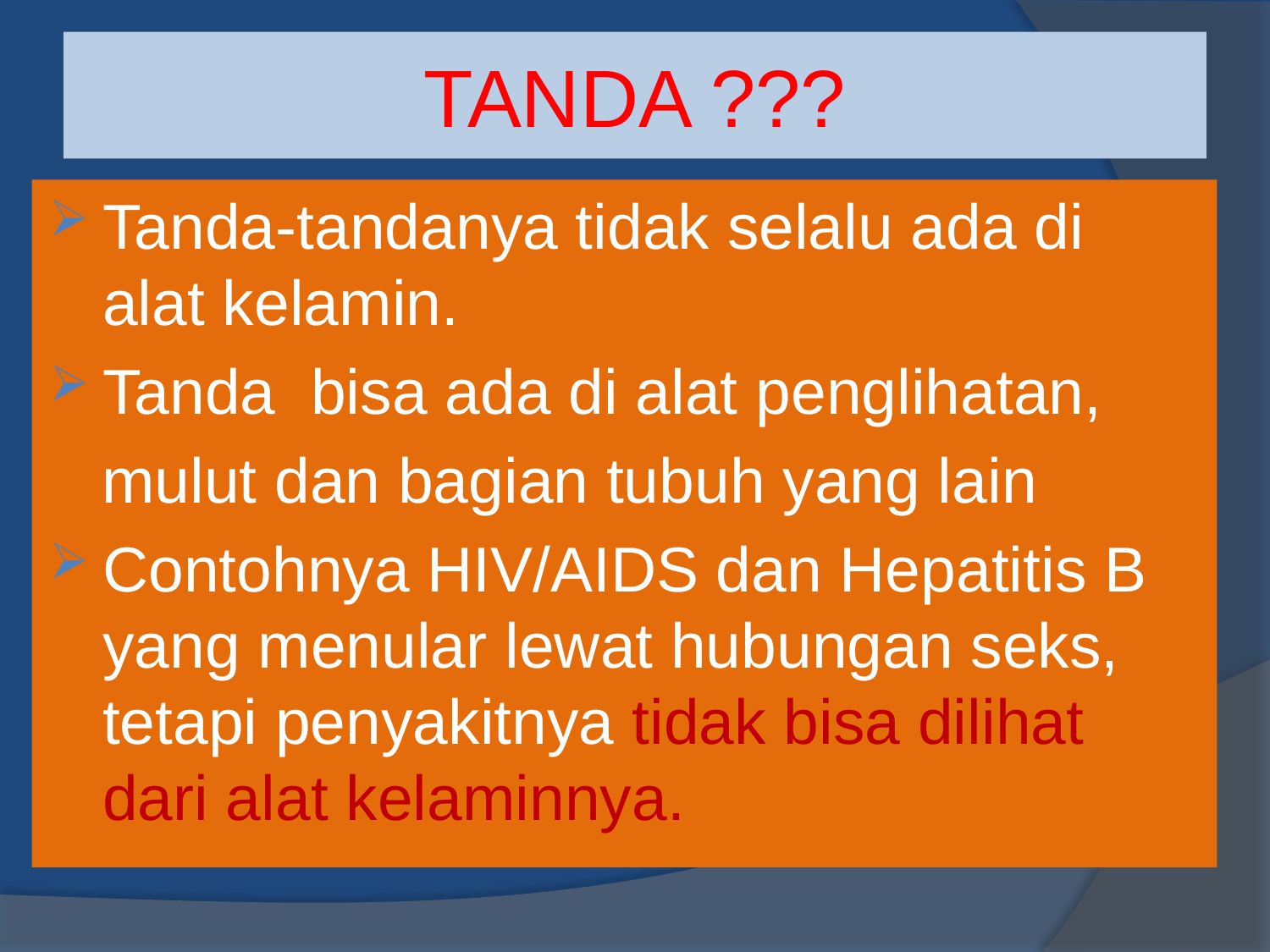

# TANDA ???
Tanda-tandanya tidak selalu ada di alat kelamin.
Tanda  bisa ada di alat penglihatan,
   mulut dan bagian tubuh yang lain
Contohnya HIV/AIDS dan Hepatitis B yang menular lewat hubungan seks, tetapi penyakitnya tidak bisa dilihat dari alat kelaminnya.